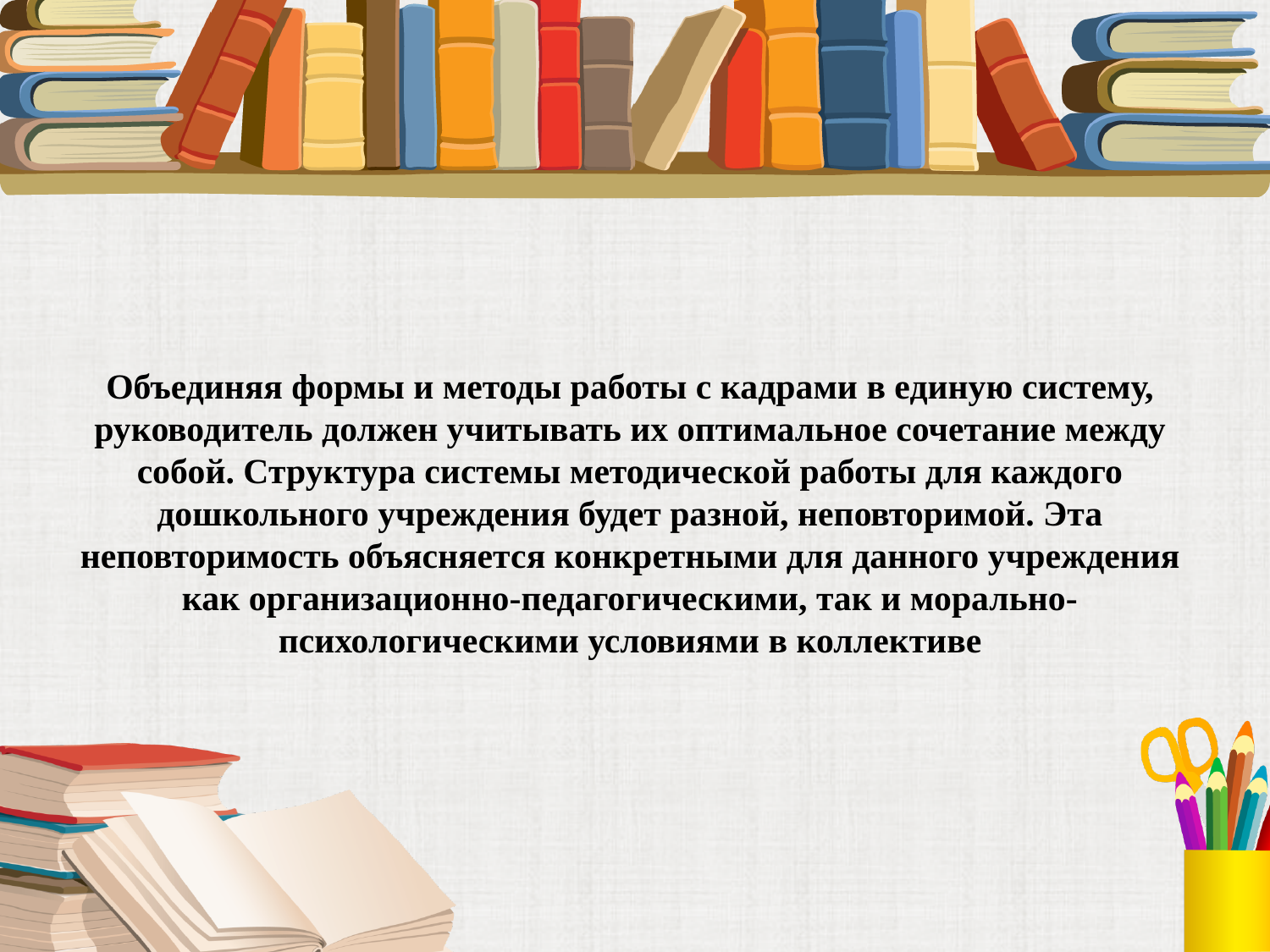

#

Объединяя формы и методы работы с кадрами в единую систему, руководитель должен учитывать их оптимальное сочетание между собой. Структура системы методической работы для каждого дошкольного учреждения будет разной, неповторимой. Эта неповторимость объясняется конкретными для данного учреждения как организационно-педагогическими, так и морально-психологическими условиями в коллективе